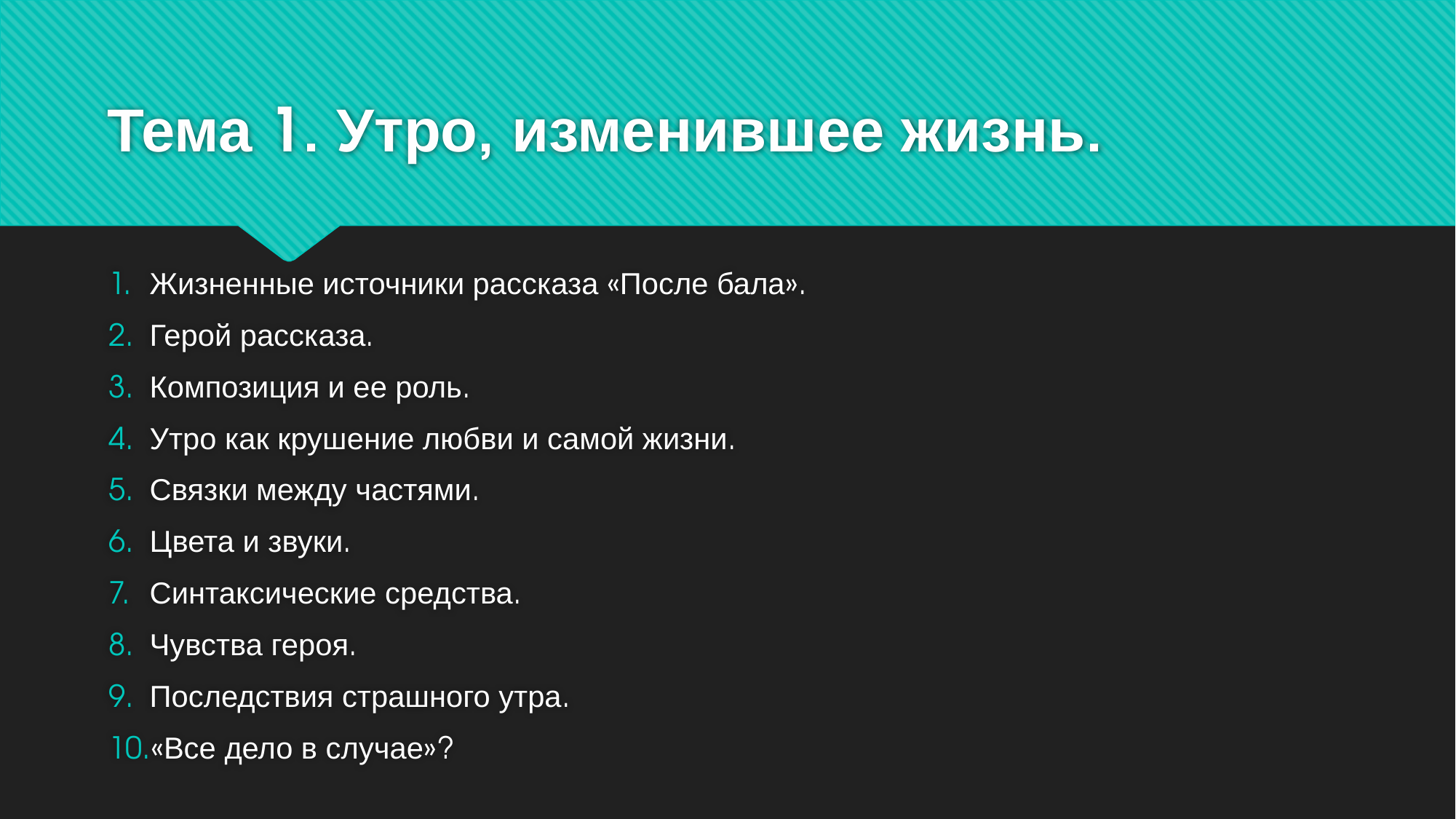

# Тема 1. Утро, изменившее жизнь.
Жизненные источники рассказа «После бала».
Герой рассказа.
Композиция и ее роль.
Утро как крушение любви и самой жизни.
Связки между частями.
Цвета и звуки.
Синтаксические средства.
Чувства героя.
Последствия страшного утра.
«Все дело в случае»?